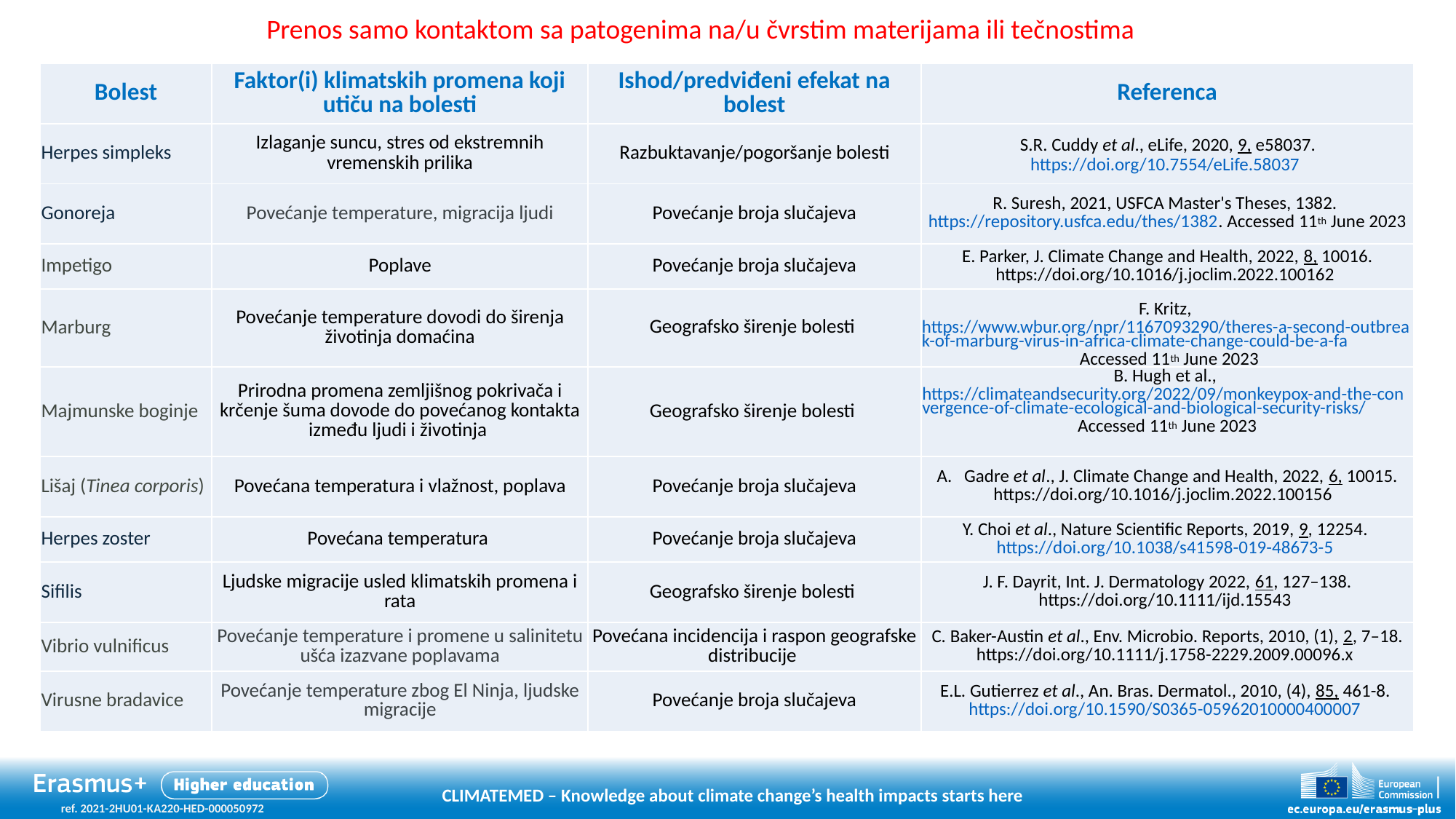

Prenos samo kontaktom sa patogenima na/u čvrstim materijama ili tečnostima
| Bolest | Faktor(i) klimatskih promena koji utiču na bolesti | Ishod/predviđeni efekat na bolest | Referenca |
| --- | --- | --- | --- |
| Herpes simpleks | Izlaganje suncu, stres od ekstremnih vremenskih prilika | Razbuktavanje/pogoršanje bolesti | S.R. Cuddy et al., eLife, 2020, 9, e58037. https://doi.org/10.7554/eLife.58037 |
| Gonoreja | Povećanje temperature, migracija ljudi | Povećanje broja slučajeva | R. Suresh, 2021, USFCA Master's Theses, 1382. https://repository.usfca.edu/thes/1382. Accessed 11th June 2023 |
| Impetigo | Poplave | Povećanje broja slučajeva | E. Parker, J. Climate Change and Health, 2022, 8, 10016. https://doi.org/10.1016/j.joclim.2022.100162 |
| Marburg | Povećanje temperature dovodi do širenja životinja domaćina | Geografsko širenje bolesti | F. Kritz, https://www.wbur.org/npr/1167093290/theres-a-second-outbreak-of-marburg-virus-in-africa-climate-change-could-be-a-fa Accessed 11th June 2023 |
| Majmunske boginje | Prirodna promena zemljišnog pokrivača i krčenje šuma dovode do povećanog kontakta između ljudi i životinja | Geografsko širenje bolesti | B. Hugh et al., https://climateandsecurity.org/2022/09/monkeypox-and-the-convergence-of-climate-ecological-and-biological-security-risks/ Accessed 11th June 2023 |
| Lišaj (Tinea corporis) | Povećana temperatura i vlažnost, poplava | Povećanje broja slučajeva | Gadre et al., J. Climate Change and Health, 2022, 6, 10015. https://doi.org/10.1016/j.joclim.2022.100156 |
| Herpes zoster | Povećana temperatura | Povećanje broja slučajeva | Y. Choi et al., Nature Scientific Reports, 2019, 9, 12254. https://doi.org/10.1038/s41598-019-48673-5 |
| Sifilis | Ljudske migracije usled klimatskih promena i rata | Geografsko širenje bolesti | J. F. Dayrit, Int. J. Dermatology 2022, 61, 127–138. https://doi.org/10.1111/ijd.15543 |
| Vibrio vulnificus | Povećanje temperature i promene u salinitetu ušća izazvane poplavama | Povećana incidencija i raspon geografske distribucije | C. Baker-Austin et al., Env. Microbio. Reports, 2010, (1), 2, 7–18. https://doi.org/10.1111/j.1758-2229.2009.00096.x |
| Virusne bradavice | Povećanje temperature zbog El Ninja, ljudske migracije | Povećanje broja slučajeva | E.L. Gutierrez et al., An. Bras. Dermatol., 2010, (4), 85, 461-8. https://doi.org/10.1590/S0365-05962010000400007 |